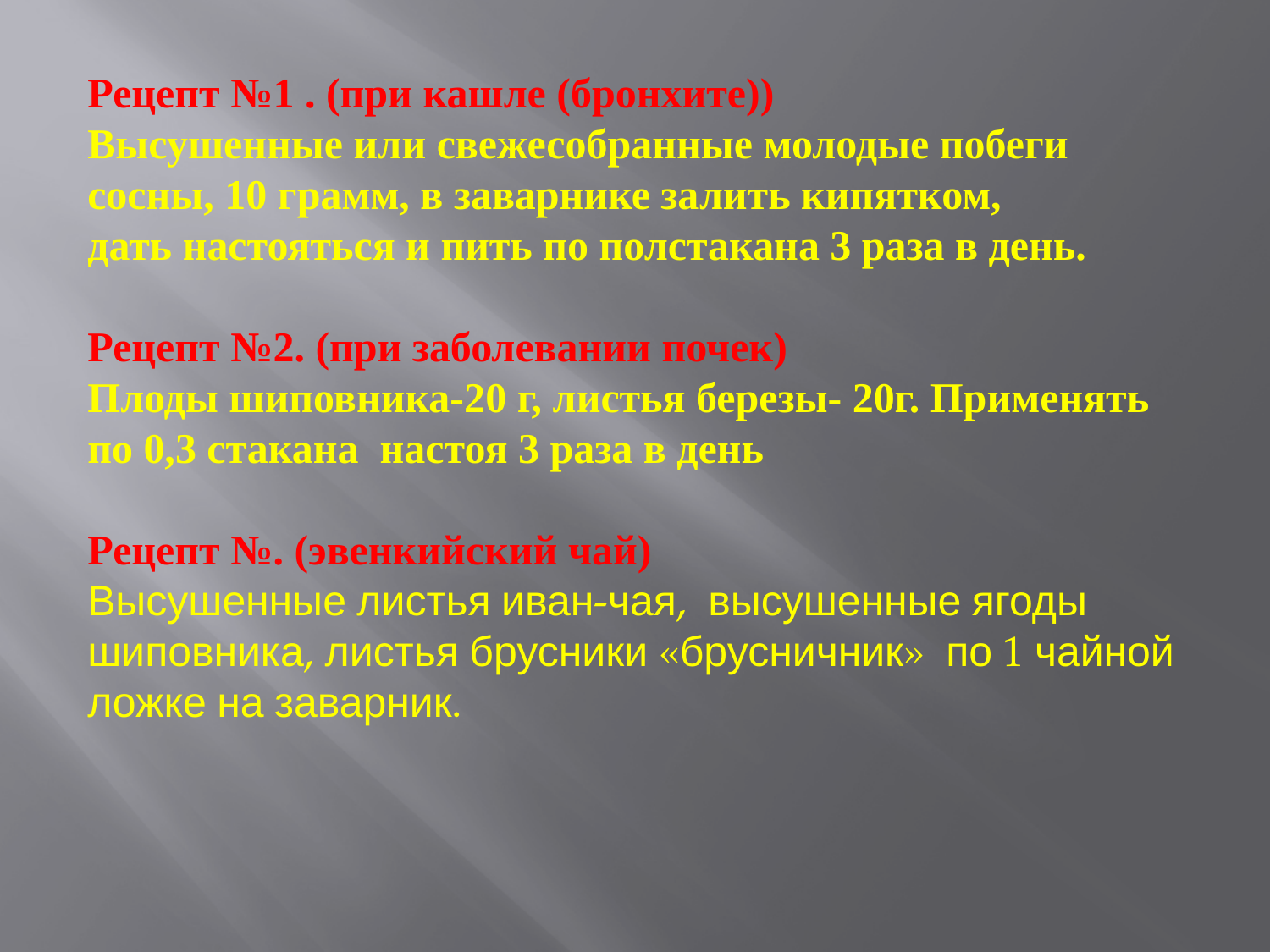

Рецепт №1 . (при кашле (бронхите))
Высушенные или свежесобранные молодые побеги сосны, 10 грамм, в заварнике залить кипятком,
дать настояться и пить по полстакана 3 раза в день.

Рецепт №2. (при заболевании почек)
Плоды шиповника-20 г, листья березы- 20г. Применять по 0,3 стакана  настоя 3 раза в день

Рецепт №. (эвенкийский чай)
Высушенные листья иван-чая,  высушенные ягоды шиповника, листья брусники «брусничник»  по 1 чайной ложке на заварник.